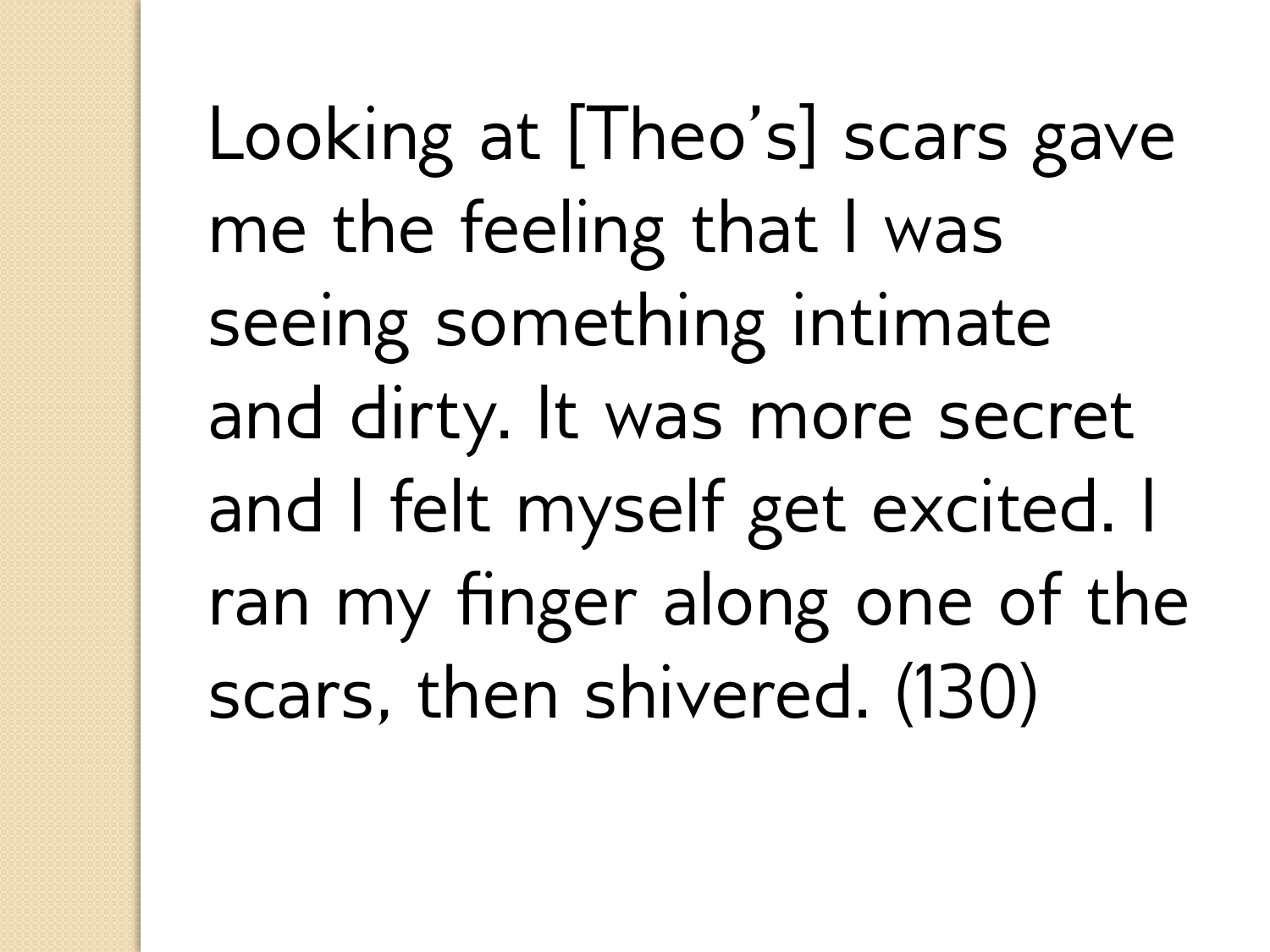

Looking at [Theo’s] scars gave me the feeling that I was seeing something intimate and dirty. It was more secret and I felt myself get excited. I ran my finger along one of the scars, then shivered. (130)